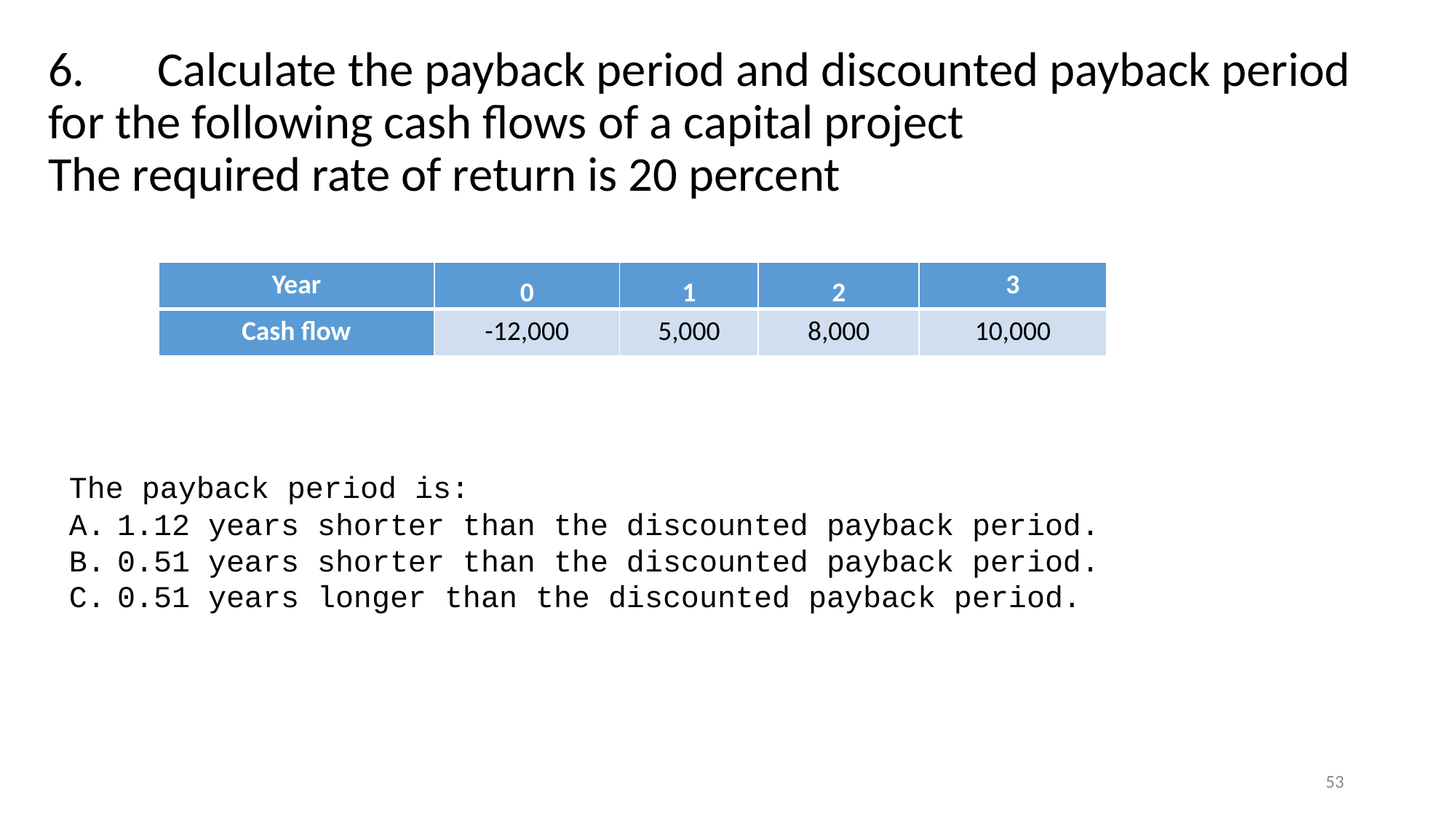

# 6.	Calculate the payback period and discounted payback period for the following cash flows of a capital project The required rate of return is 20 percent
| Year | 0 | 1 | 2 | 3 |
| --- | --- | --- | --- | --- |
| Cash flow | -12,000 | 5,000 | 8,000 | 10,000 |
The payback period is:
A.	1.12 years shorter than the discounted payback period.
B.	0.51 years shorter than the discounted payback period.
C.	0.51 years longer than the discounted payback period.
53